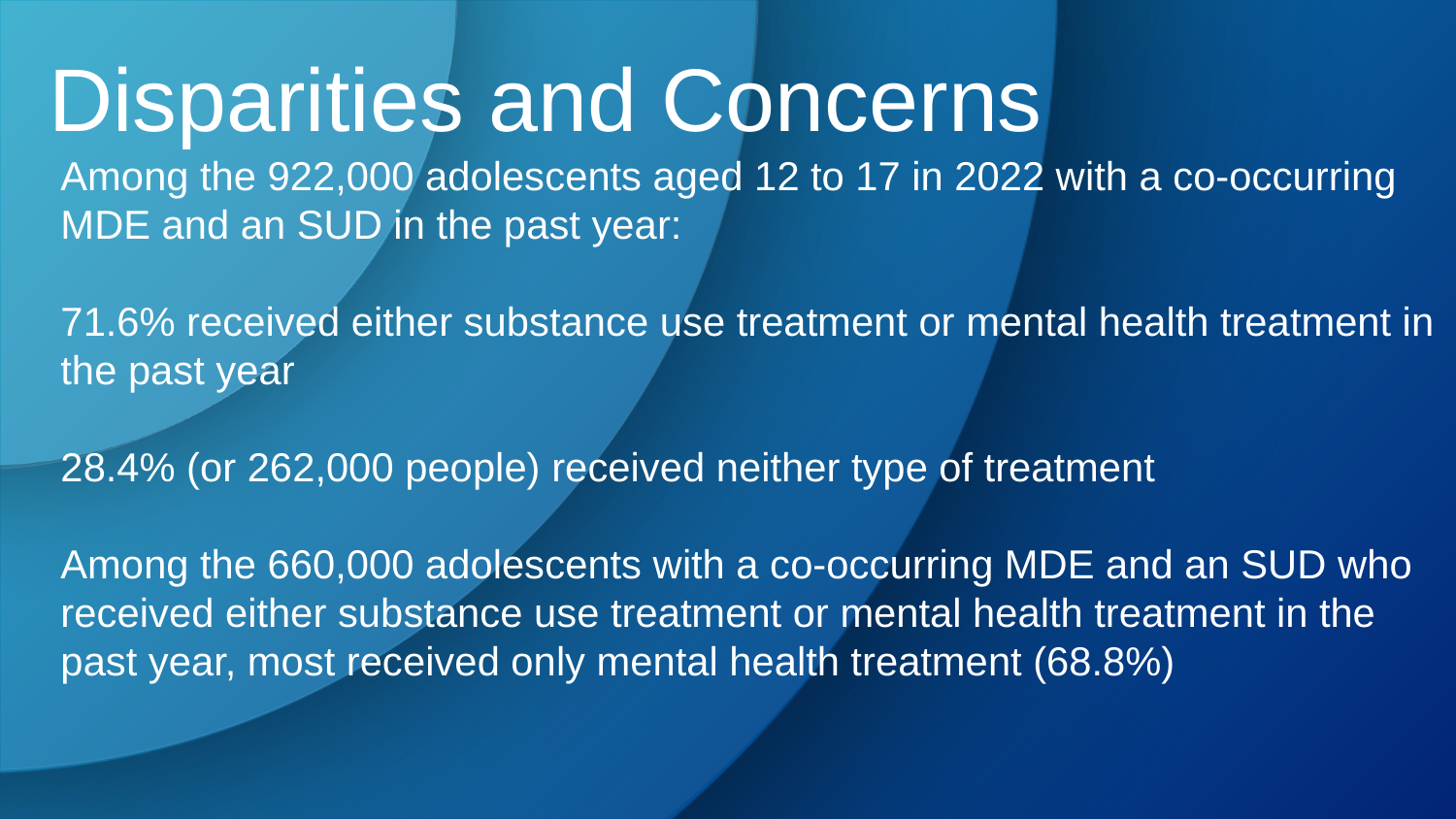

Disparities and Concerns
Among the 922,000 adolescents aged 12 to 17 in 2022 with a co-occurring MDE and an SUD in the past year:

71.6% received either substance use treatment or mental health treatment in the past year

28.4% (or 262,000 people) received neither type of treatment

Among the 660,000 adolescents with a co-occurring MDE and an SUD who received either substance use treatment or mental health treatment in the past year, most received only mental health treatment (68.8%)